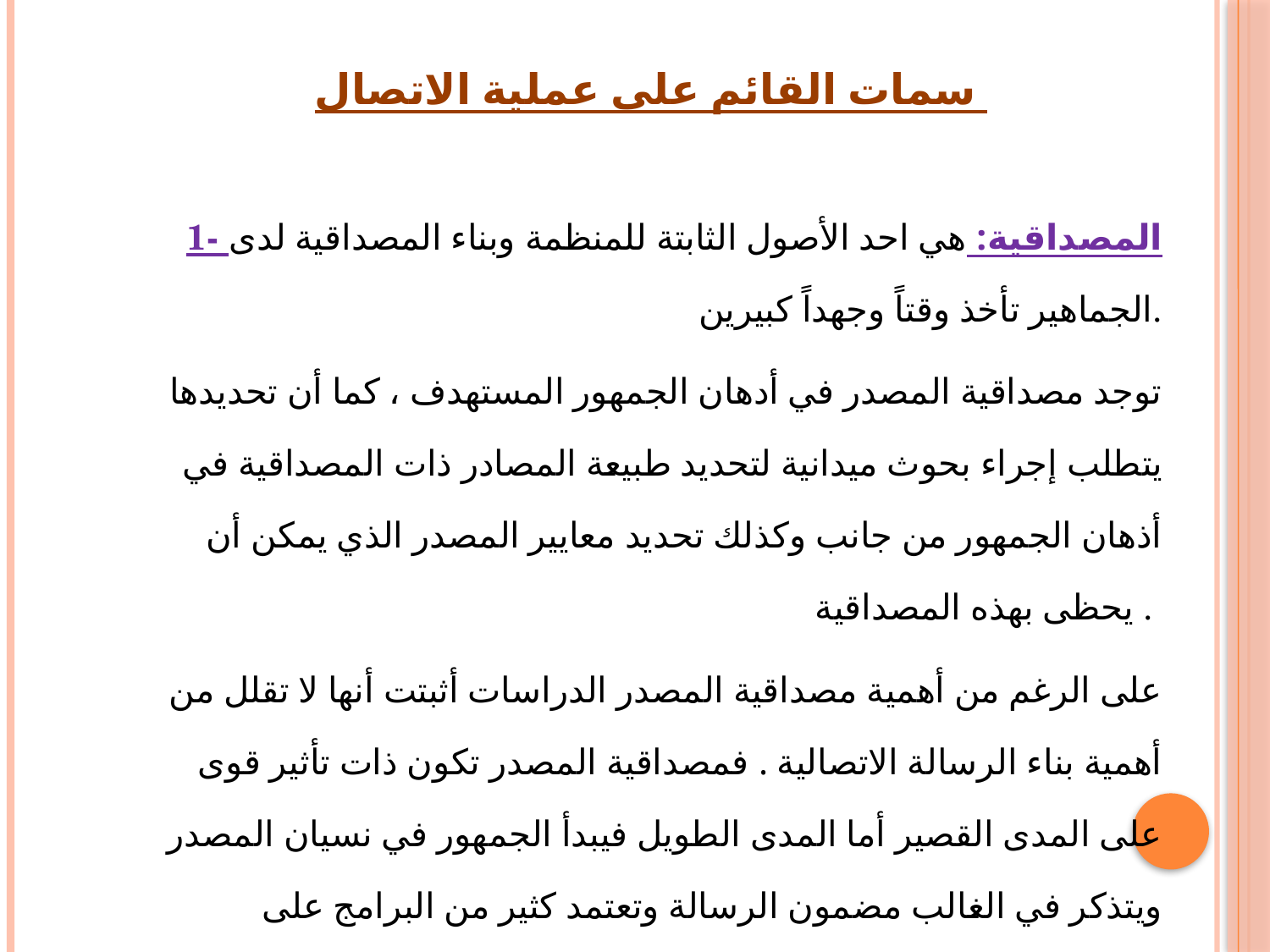

سمات القائم على عملية الاتصال

1- المصداقية: هي احد الأصول الثابتة للمنظمة وبناء المصداقية لدى الجماهير تأخذ وقتاً وجهداً كبيرين.
توجد مصداقية المصدر في أدهان الجمهور المستهدف ، كما أن تحديدها يتطلب إجراء بحوث ميدانية لتحديد طبيعة المصادر ذات المصداقية في أذهان الجمهور من جانب وكذلك تحديد معايير المصدر الذي يمكن أن يحظى بهذه المصداقية .
على الرغم من أهمية مصداقية المصدر الدراسات أثبتت أنها لا تقلل من أهمية بناء الرسالة الاتصالية . فمصداقية المصدر تكون ذات تأثير قوى على المدى القصير أما المدى الطويل فيبدأ الجمهور في نسيان المصدر ويتذكر في الغالب مضمون الرسالة وتعتمد كثير من البرامج على مصداقية المصدر.